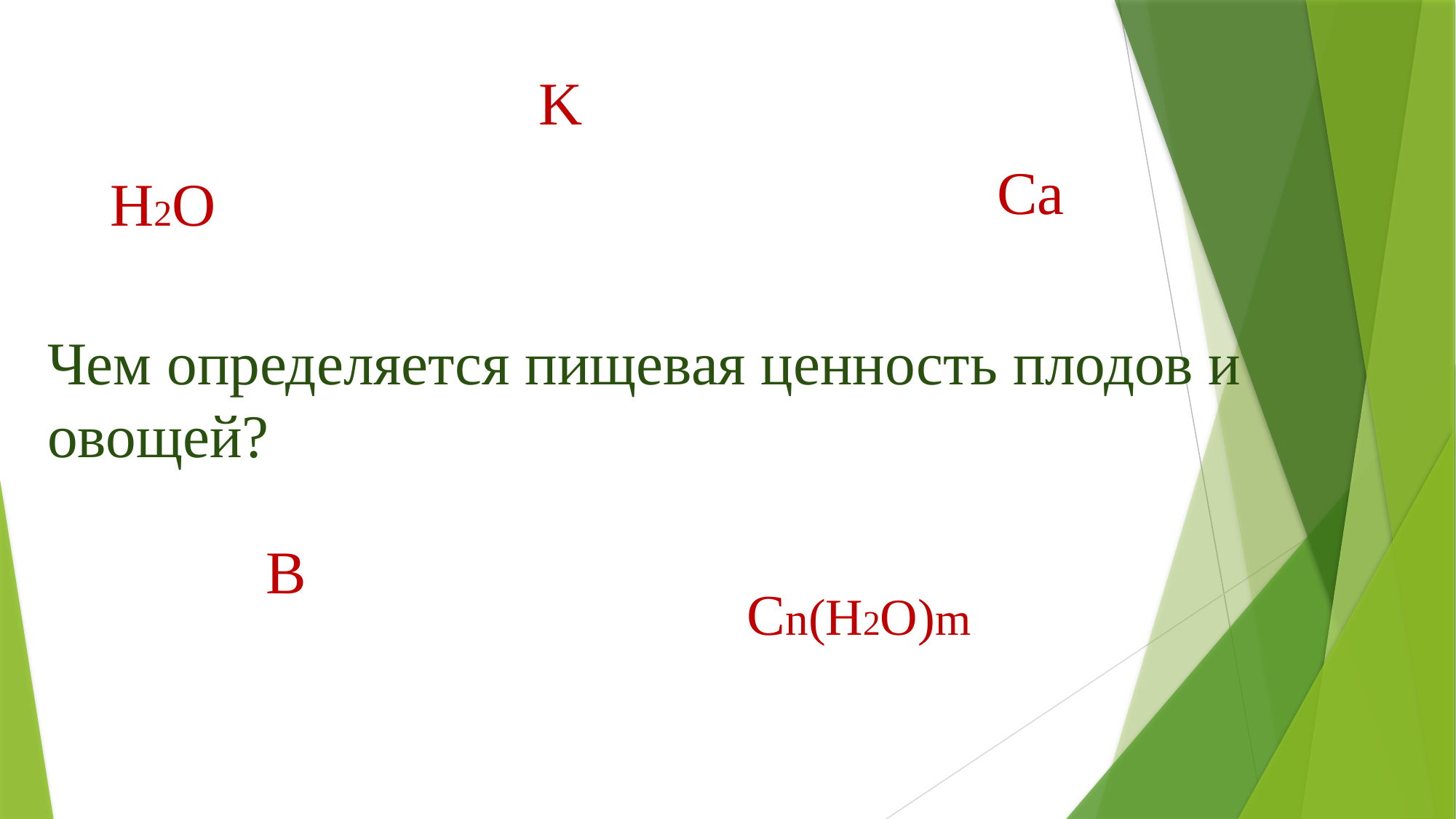

K
Ca
H2О
# Чем определяется пищевая ценность плодов и овощей?
B
Сn(H2О)m